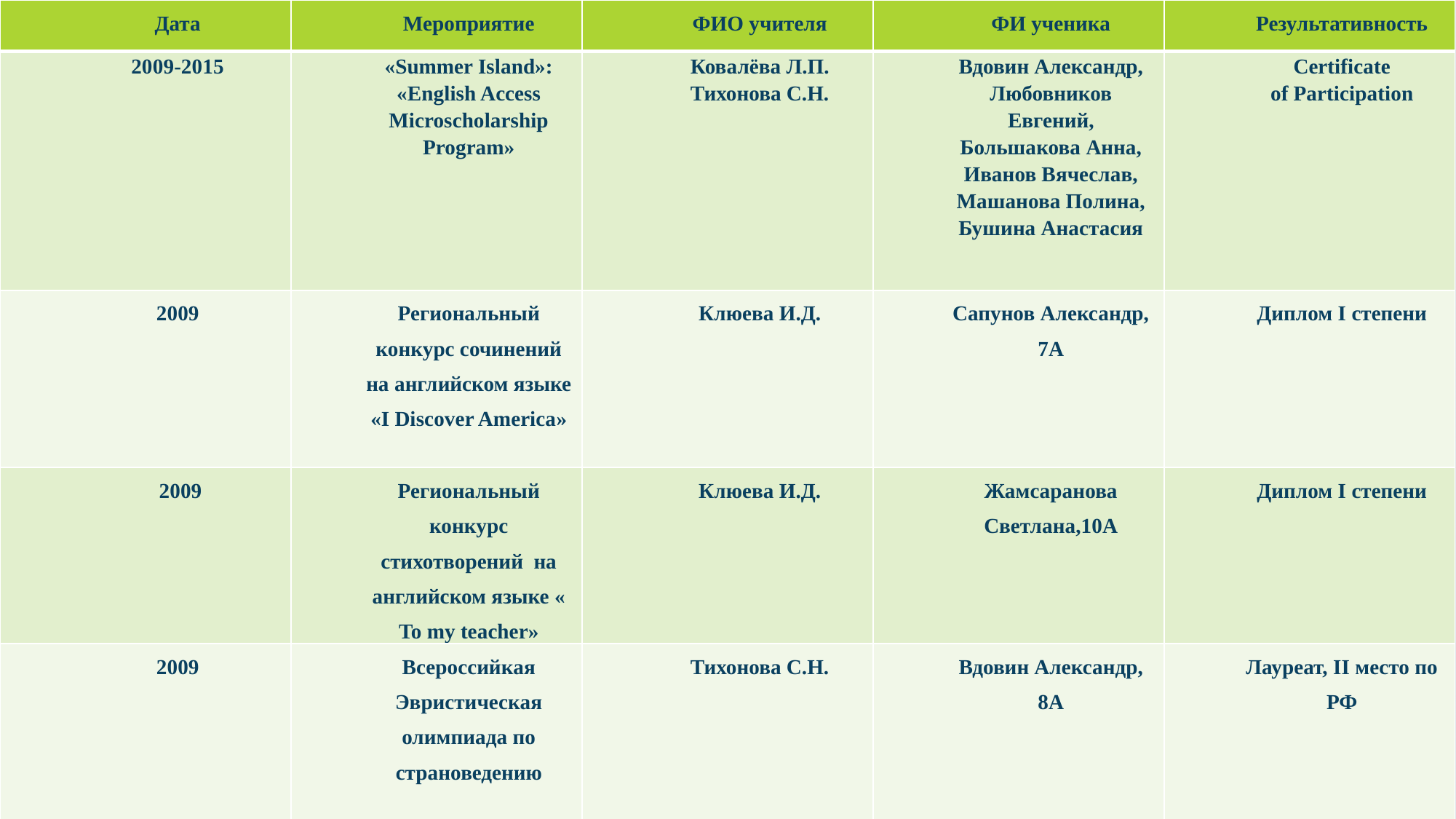

| Дата | Мероприятие | ФИО учителя | ФИ ученика | Результативность |
| --- | --- | --- | --- | --- |
| 2009-2015 | «Summer Island»: «English Access Microscholarship Program» | Ковалёва Л.П. Тихонова С.Н. | Вдовин Александр, Любовников Евгений, Большакова Анна, Иванов Вячеслав, Машанова Полина, Бушина Анастасия | Certificate of Participation |
| 2009 | Региональный конкурс сочинений на английском языке «I Discover America» | Клюева И.Д. | Сапунов Александр, 7А | Диплом I степени |
| 2009 | Региональный конкурс стихотворений на английском языке « To my teacher» | Клюева И.Д. | Жамсаранова Светлана,10А | Диплом I степени |
| 2009 | Всероссийкая Эвристическая олимпиада по страноведению | Тихонова С.Н. | Вдовин Александр, 8А | Лауреат, II место по РФ |